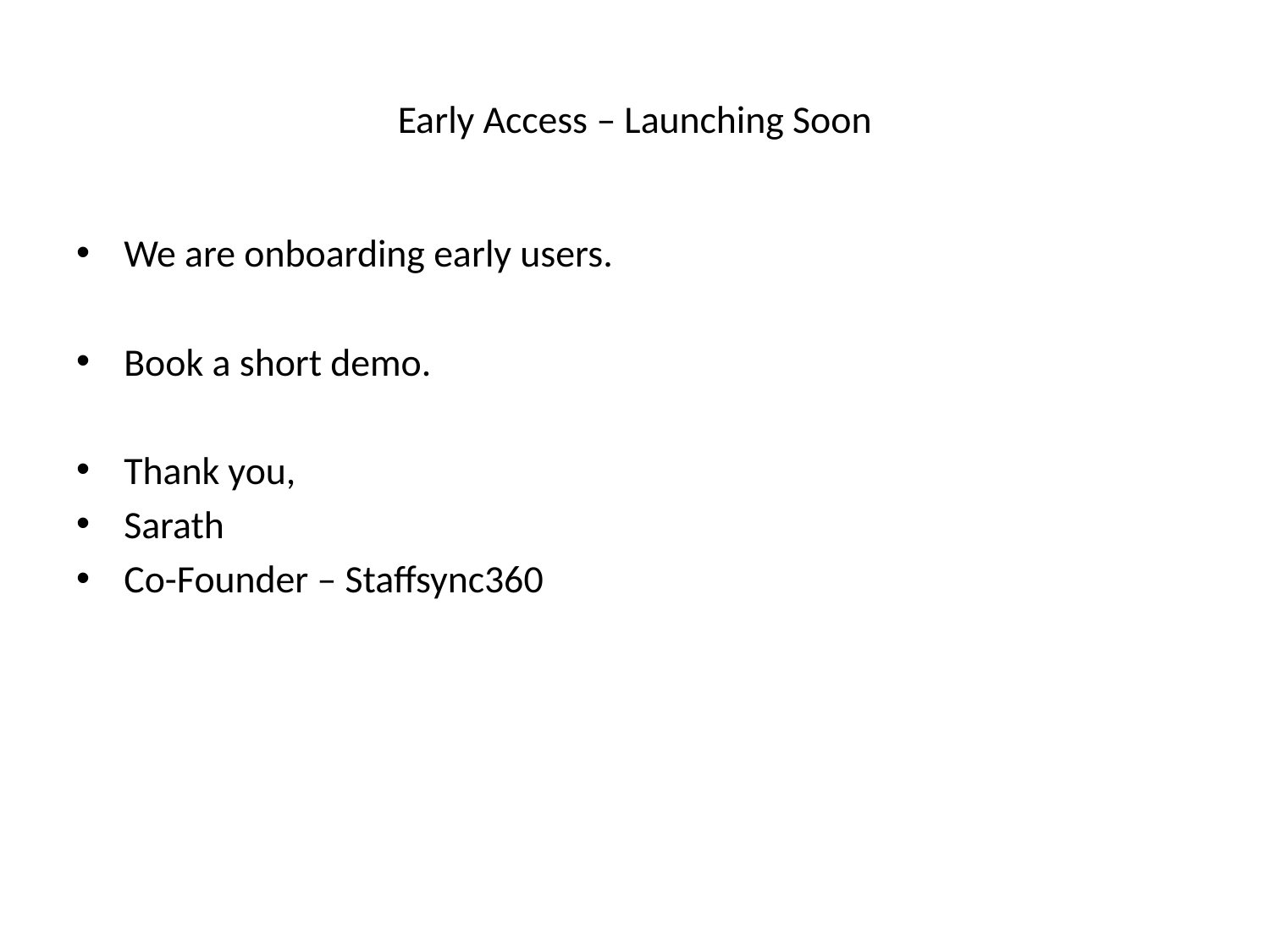

# Early Access – Launching Soon
We are onboarding early users.

Book a short demo.

Thank you,
Sarath
Co-Founder – Staffsync360